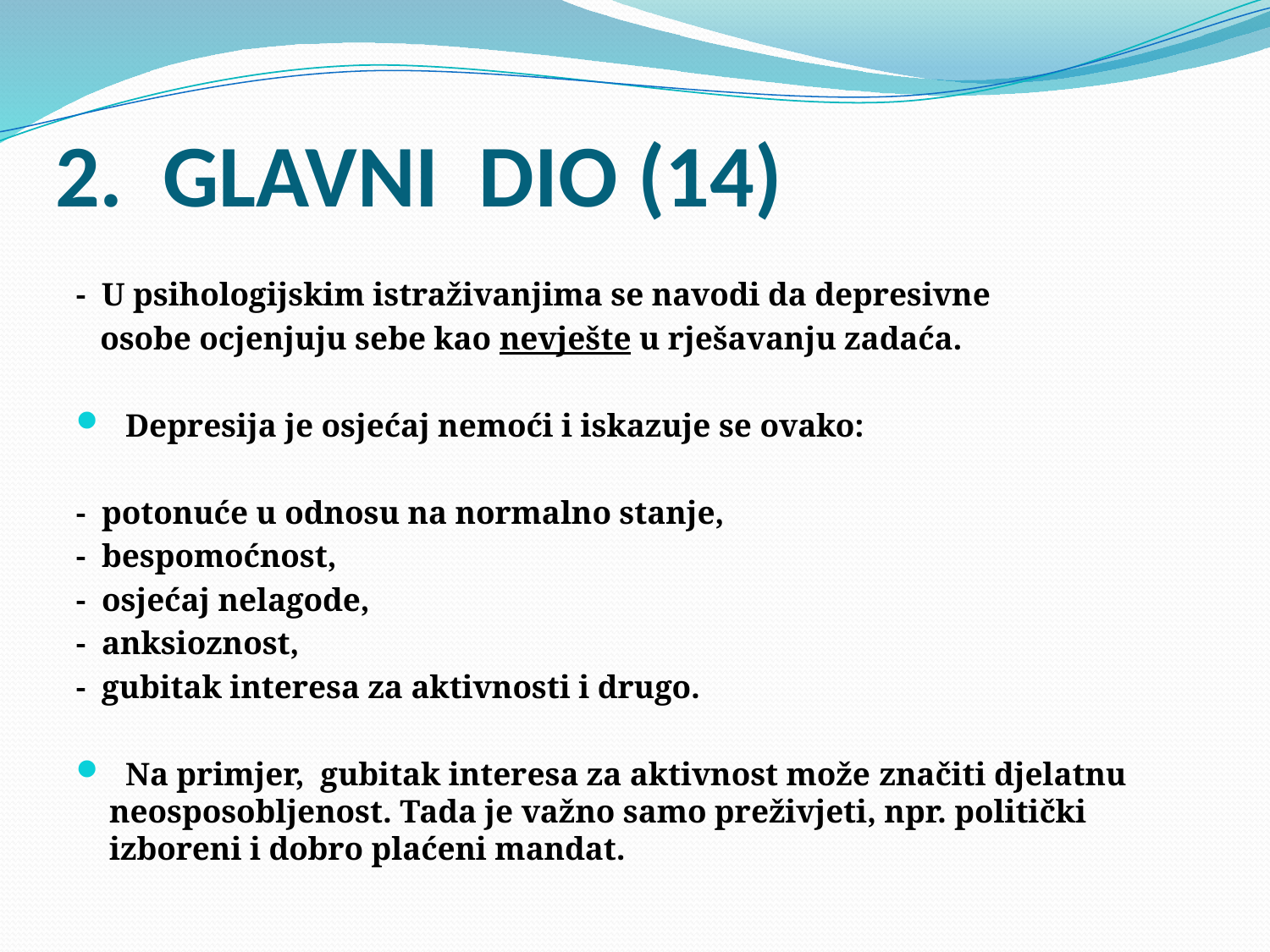

# 2.  GLAVNI  DIO (14)
-  U psihologijskim istraživanjima se navodi da depresivne
   osobe ocjenjuju sebe kao nevješte u rješavanju zadaća.

  Depresija je osjećaj nemoći i iskazuje se ovako:

-  potonuće u odnosu na normalno stanje,
-  bespomoćnost,
-  osjećaj nelagode,
-  anksioznost,
-  gubitak interesa za aktivnosti i drugo.

  Na primjer,  gubitak interesa za aktivnost može značiti djelatnu neosposobljenost. Tada je važno samo preživjeti, npr. politički izboreni i dobro plaćeni mandat.